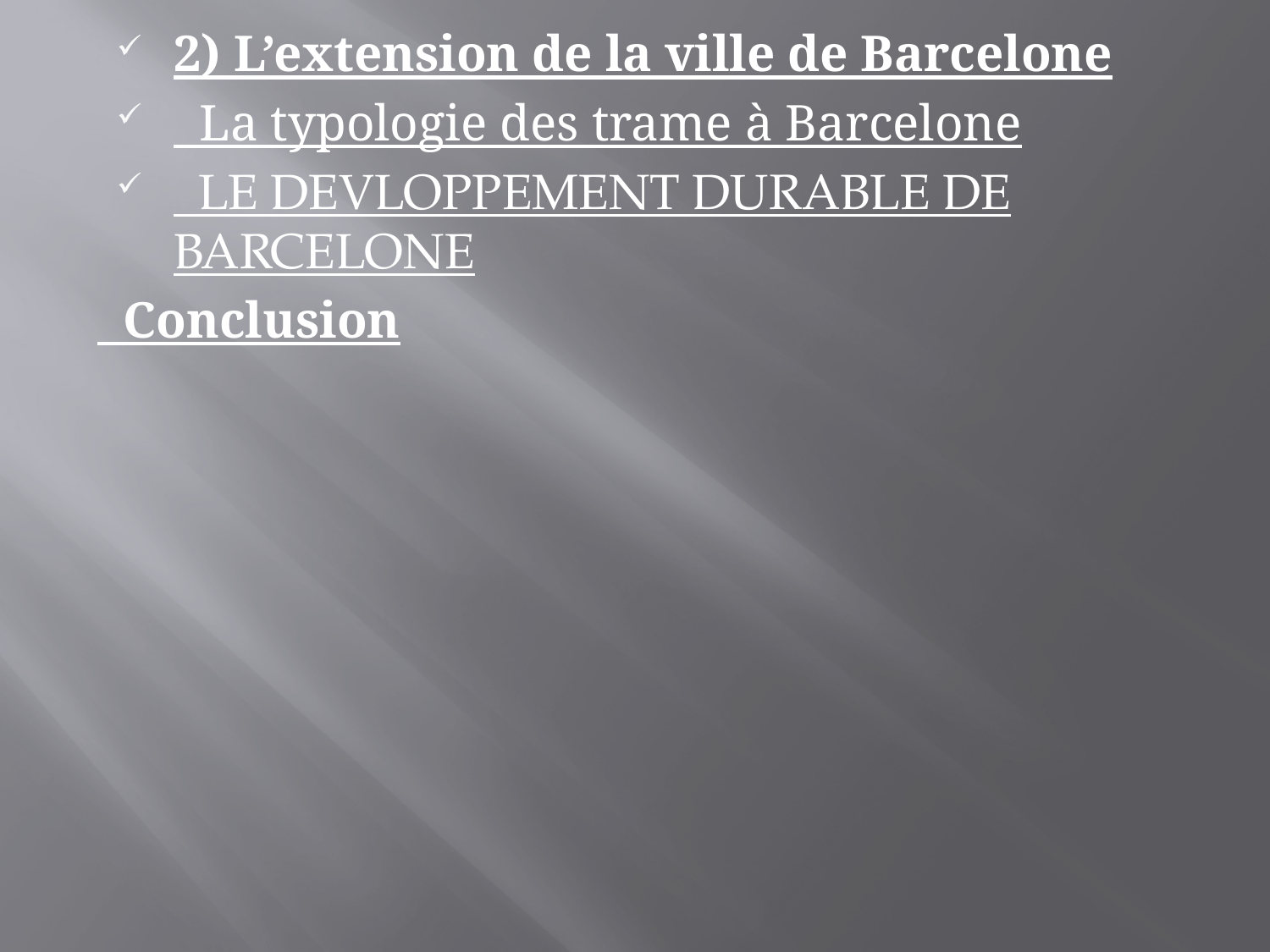

2) L’extension de la ville de Barcelone
  La typologie des trame à Barcelone
  LE DEVLOPPEMENT DURABLE DE BARCELONE
  Conclusion